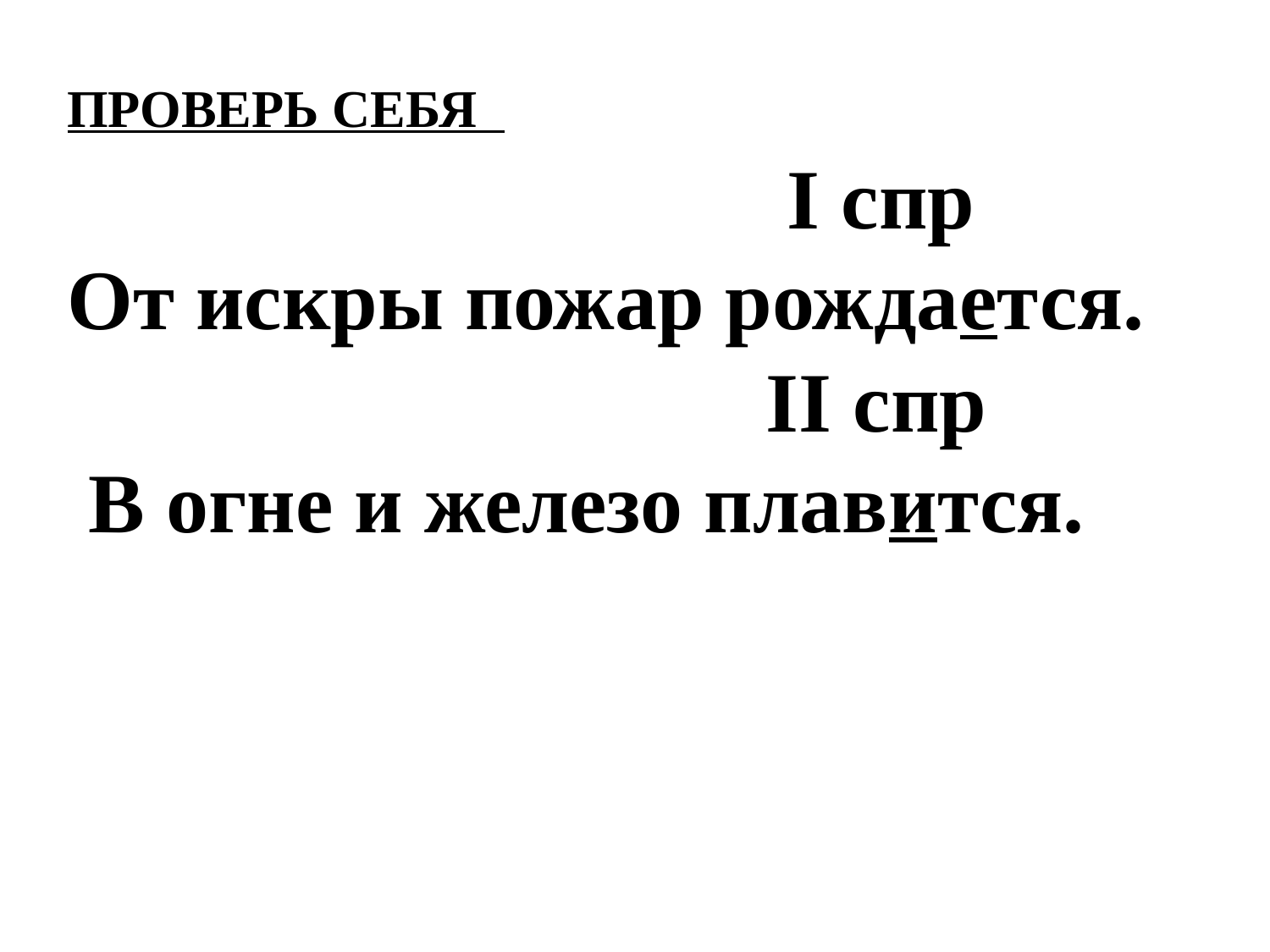

ПРОВЕРЬ СЕБЯ
                                  I спр
От искры пожар рождается.
                                 II спр
 В огне и железо плавится.